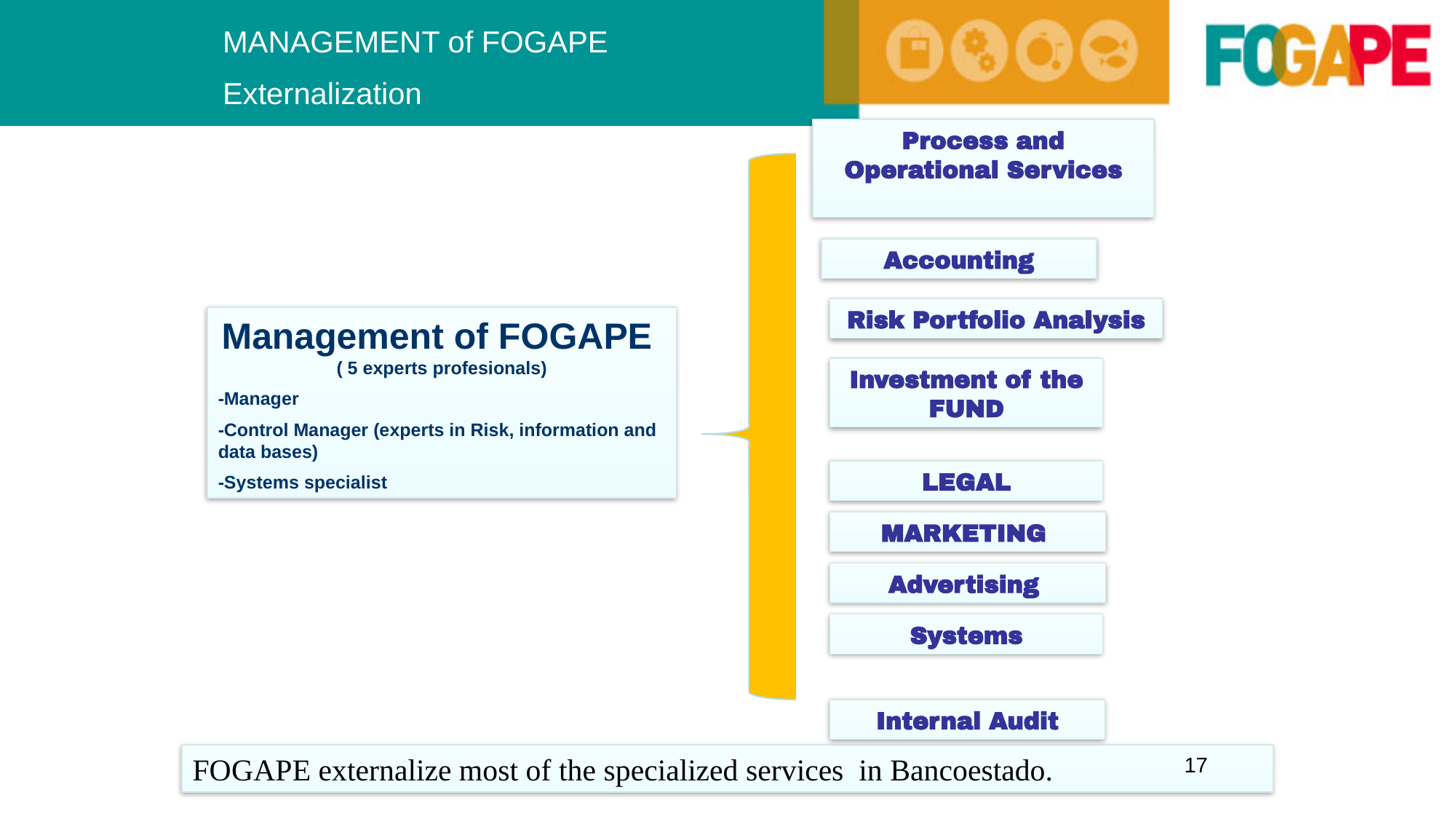

MANAGEMENT of FOGAPE
Externalization
Process and Operational Services

Accounting
Risk Portfolio Analysis
Management of FOGAPE  ( 5 experts profesionals)
-Manager
-Control Manager (experts in Risk, information and data bases)
-Systems specialist
Investment of the FUND
LEGAL
MARKETING
Advertising
Systems
Internal Audit
FOGAPE externalize most of the specialized services  in Bancoestado.
17